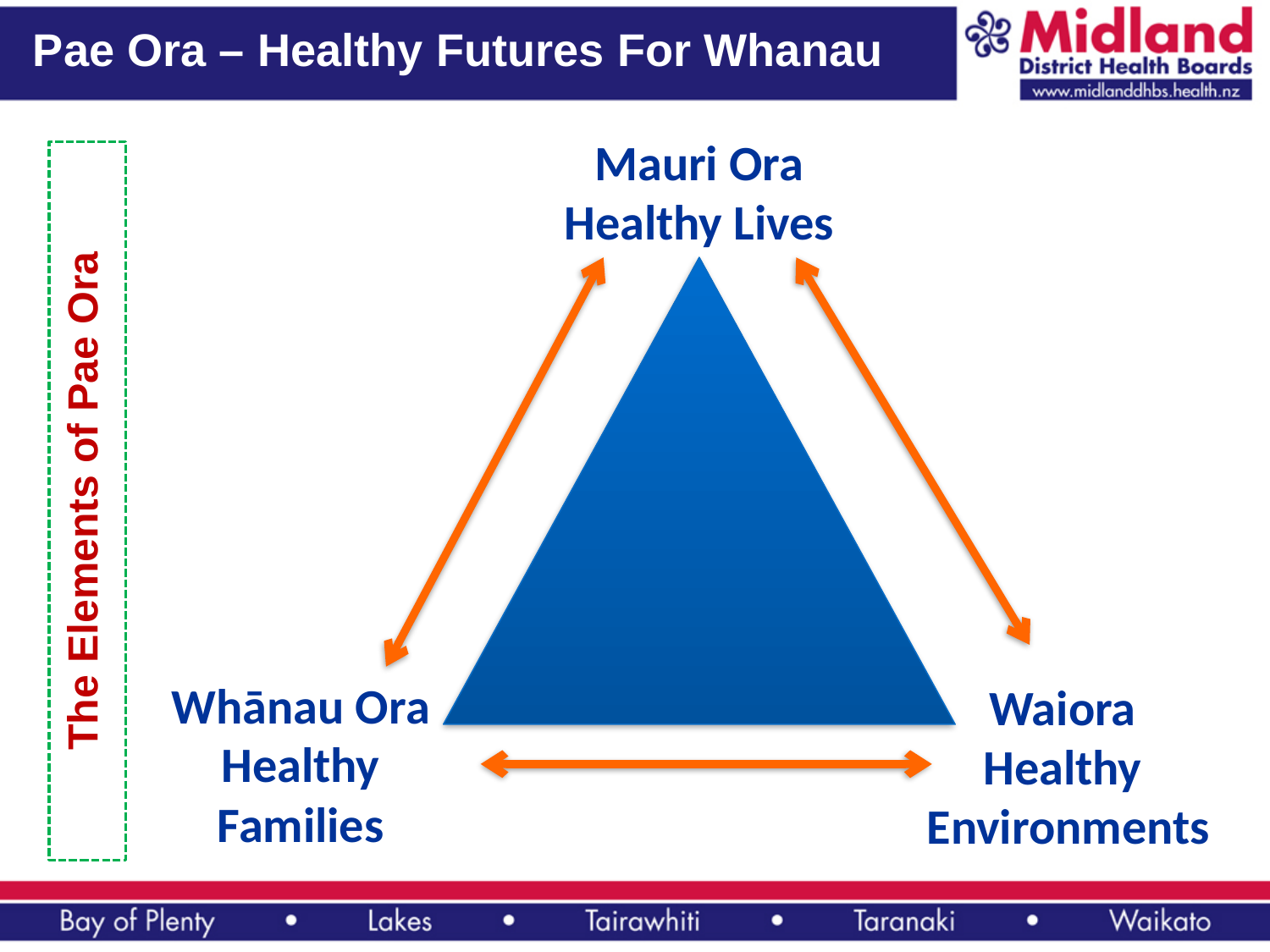

# Pae Ora – Healthy Futures For Whanau
Mauri Ora
Healthy Lives
The Elements of Pae Ora

Whānau Ora
Healthy Families
Waiora
Healthy
 Environments